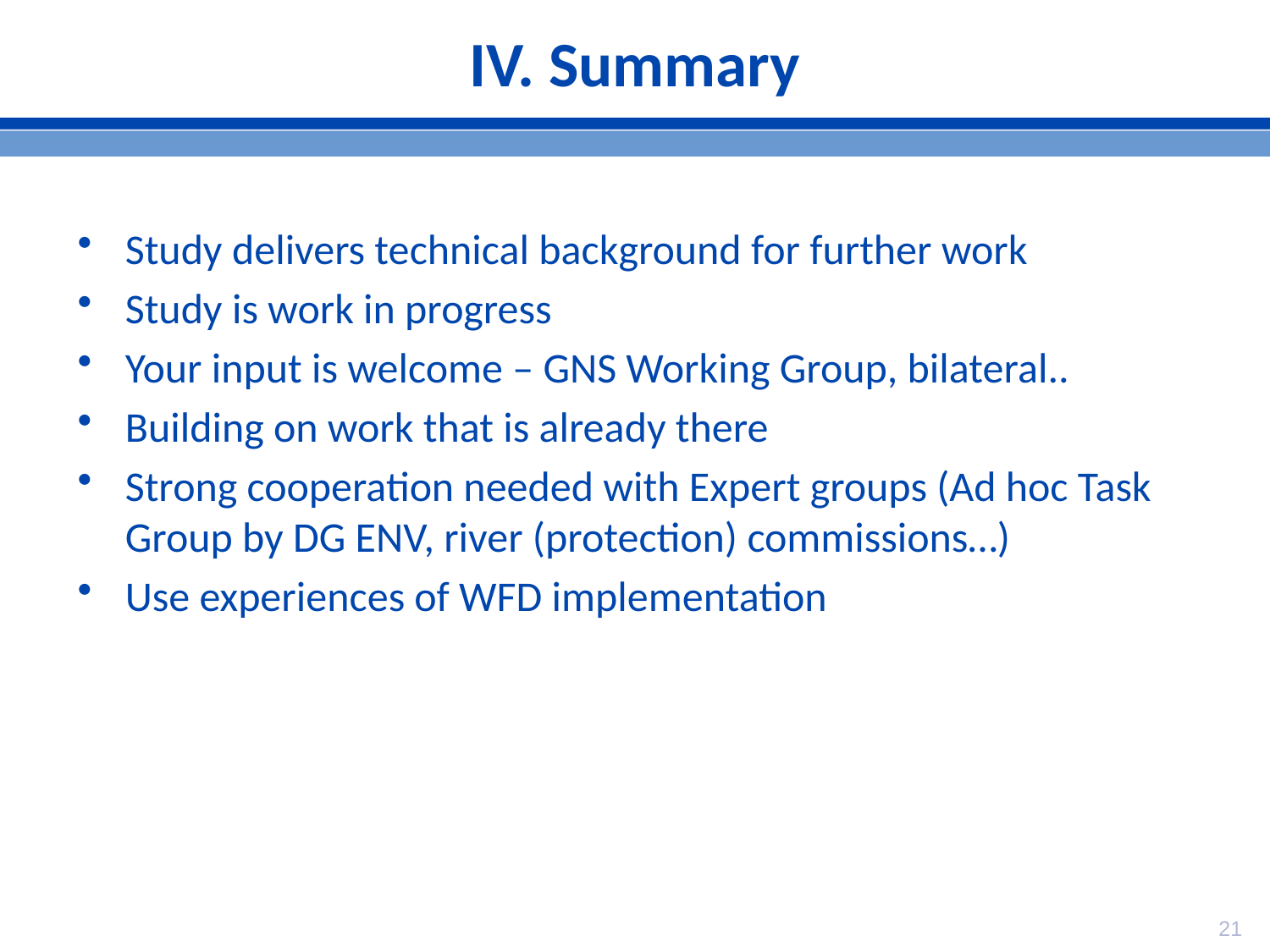

# IV. Summary
Study delivers technical background for further work
Study is work in progress
Your input is welcome – GNS Working Group, bilateral..
Building on work that is already there
Strong cooperation needed with Expert groups (Ad hoc Task Group by DG ENV, river (protection) commissions…)
Use experiences of WFD implementation
21